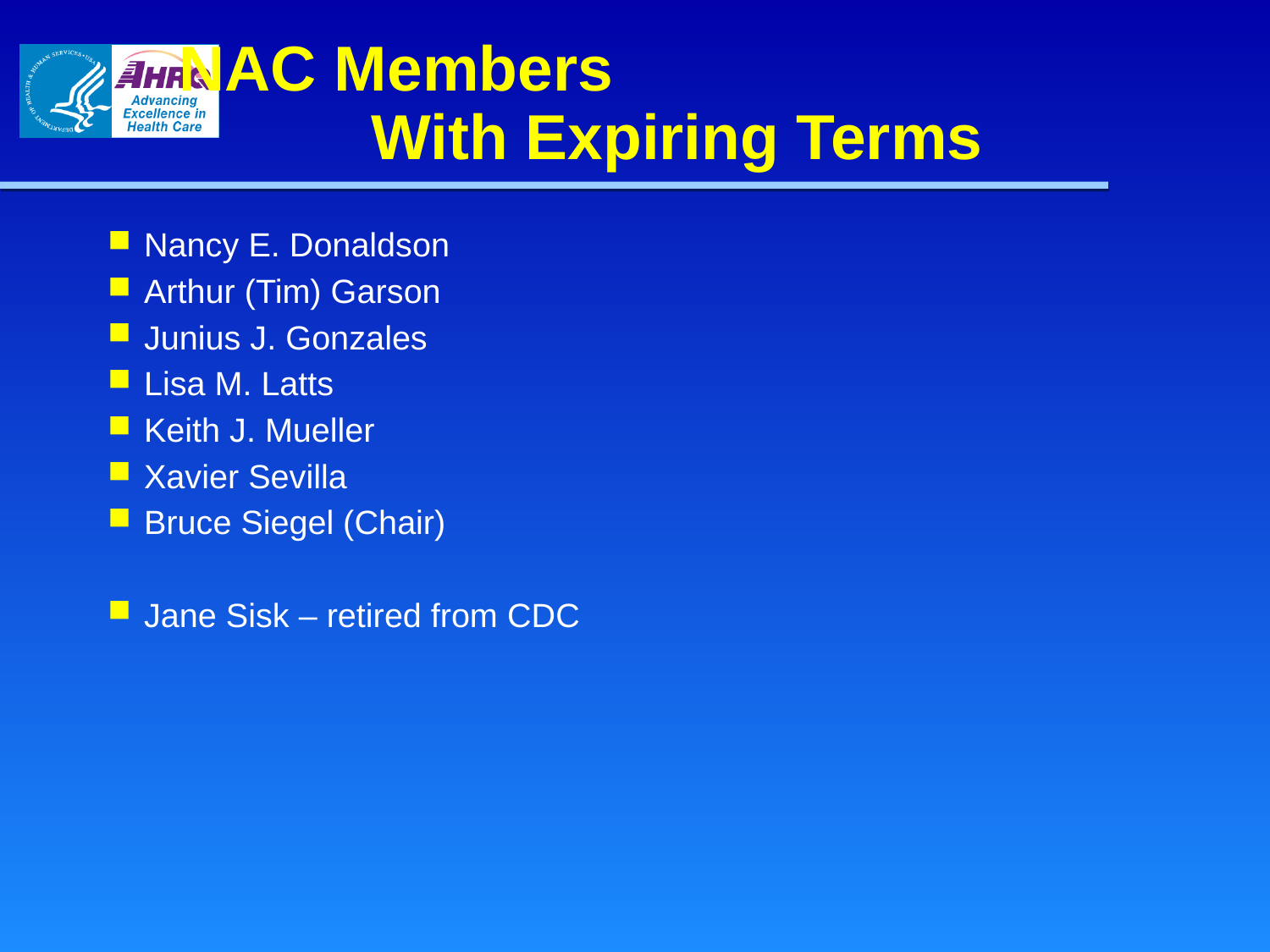

# NAC Members                                 With Expiring Terms
Nancy E. Donaldson
Arthur (Tim) Garson
Junius J. Gonzales
Lisa M. Latts
Keith J. Mueller
Xavier Sevilla
Bruce Siegel (Chair)

Jane Sisk – retired from CDC